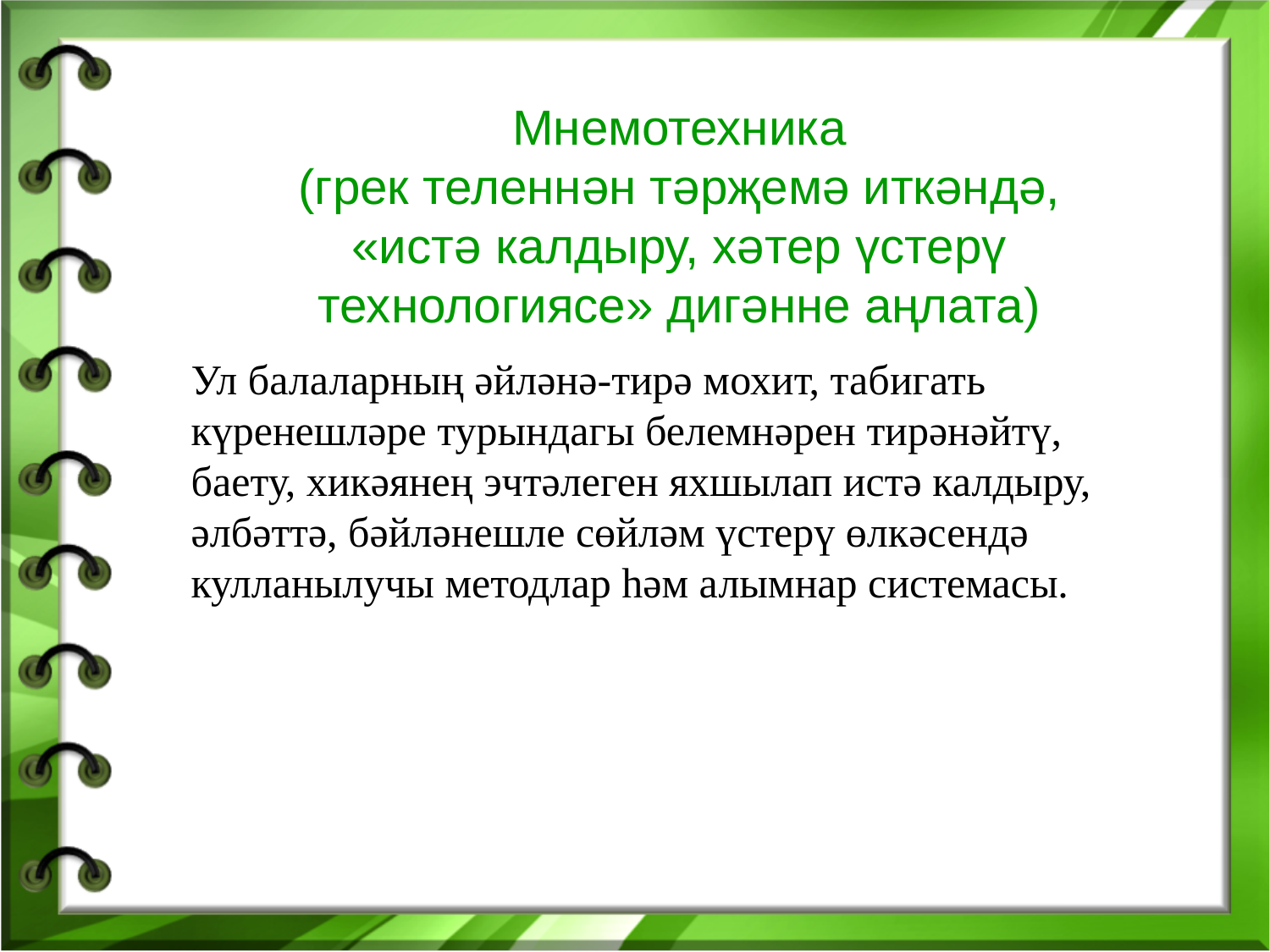

Мнемотехника
(грек теленнән тәрҗемә иткәндә, «истә калдыру, хәтер үстерү технологиясе» дигәнне аңлата)
Ул балаларның әйләнә-тирә мохит, табигать күренешләре турындагы белемнәрен тирәнәйтү, баету, хикәянең эчтәлеген яхшылап истә калдыру, әлбәттә, бәйләнешле сөйләм үстерү өлкәсендә кулланылучы методлар һәм алымнар системасы.